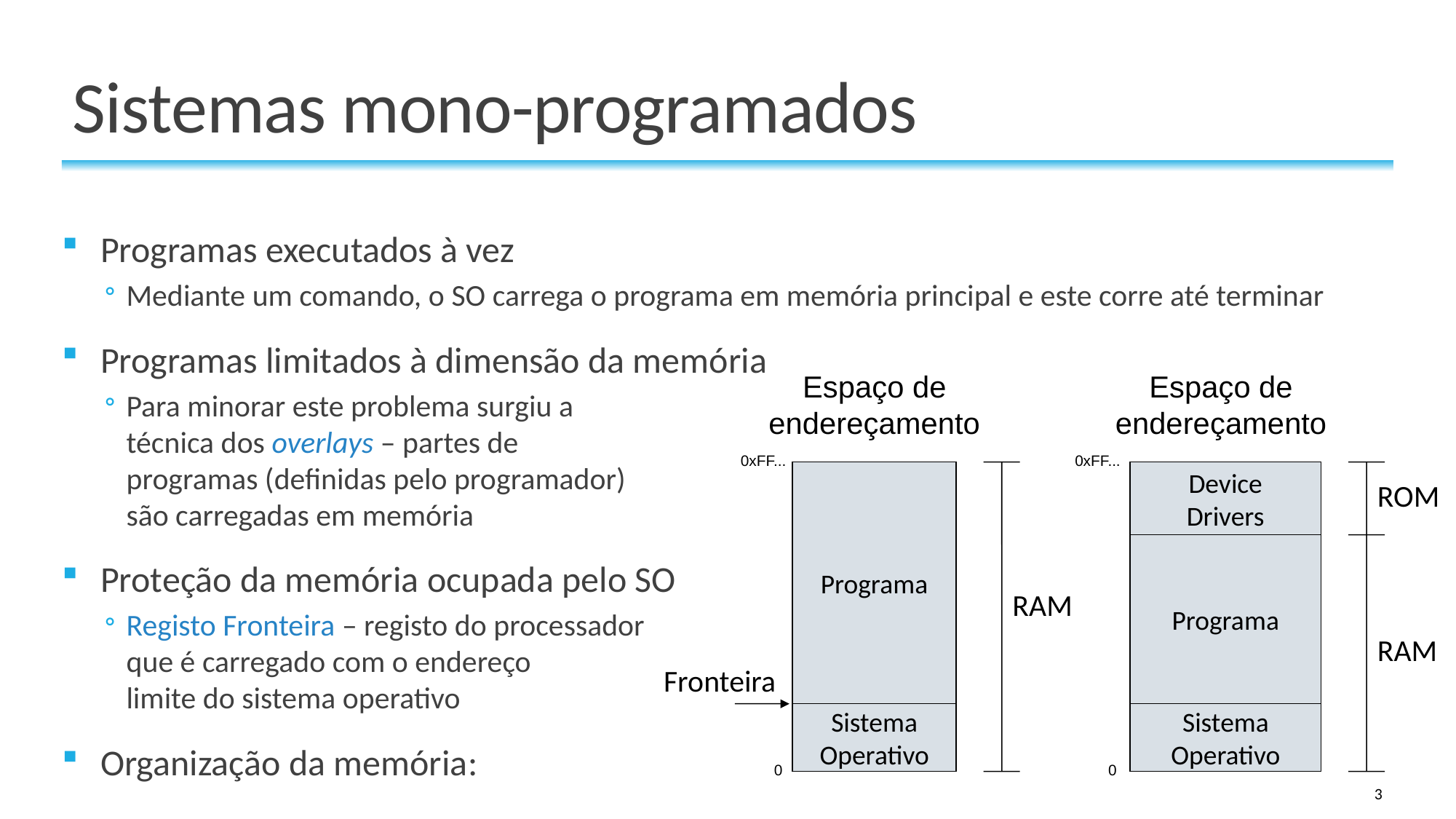

# Sistemas mono-programados
Programas executados à vez
Mediante um comando, o SO carrega o programa em memória principal e este corre até terminar
Programas limitados à dimensão da memória
Para minorar este problema surgiu a
técnica dos overlays – partes de
programas (definidas pelo programador)
são carregadas em memória
Proteção da memória ocupada pelo SO
Registo Fronteira – registo do processador
que é carregado com o endereço
limite do sistema operativo
Organização da memória:
Espaço de endereçamento
Programa
Sistema
Operativo

RAM

Espaço de endereçamento
Device
Drivers
Programa
Sistema
Operativo

ROM

RAM

0xFF...
0xFF...
Fronteira

0
0
3